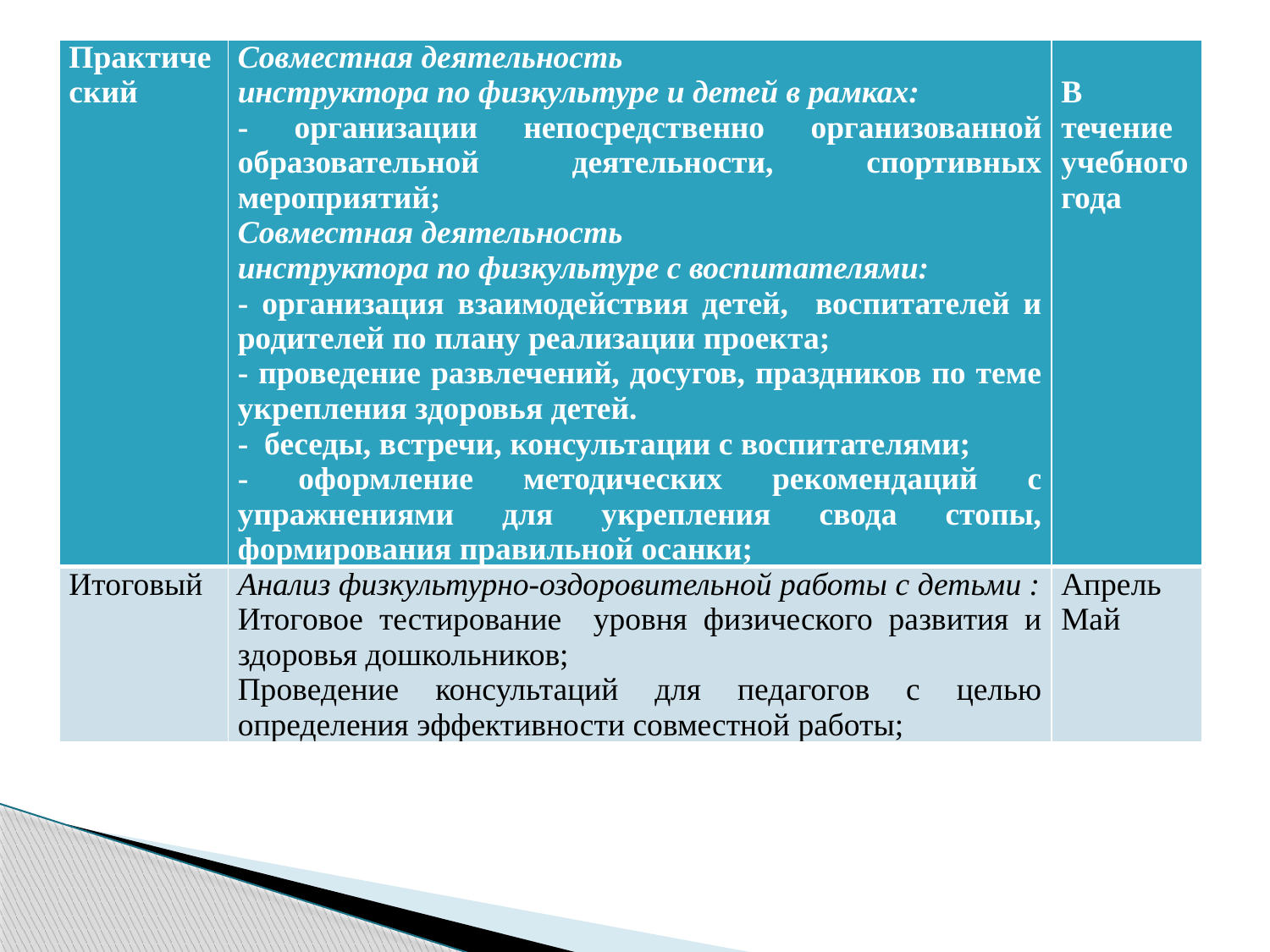

| Практический | Совместная деятельность инструктора по физкультуре и детей в рамках: - организации непосредственно организованной образовательной деятельности, спортивных мероприятий; Совместная деятельность инструктора по физкультуре с воспитателями: - организация взаимодействия детей, воспитателей и родителей по плану реализации проекта; - проведение развлечений, досугов, праздников по теме укрепления здоровья детей. - беседы, встречи, консультации с воспитателями; - оформление методических рекомендаций с упражнениями для укрепления свода стопы, формирования правильной осанки; | В течение учебного года |
| --- | --- | --- |
| Итоговый | Анализ физкультурно-оздоровительной работы с детьми : Итоговое тестирование уровня физического развития и здоровья дошкольников; Проведение консультаций для педагогов с целью определения эффективности совместной работы; | Апрель Май |